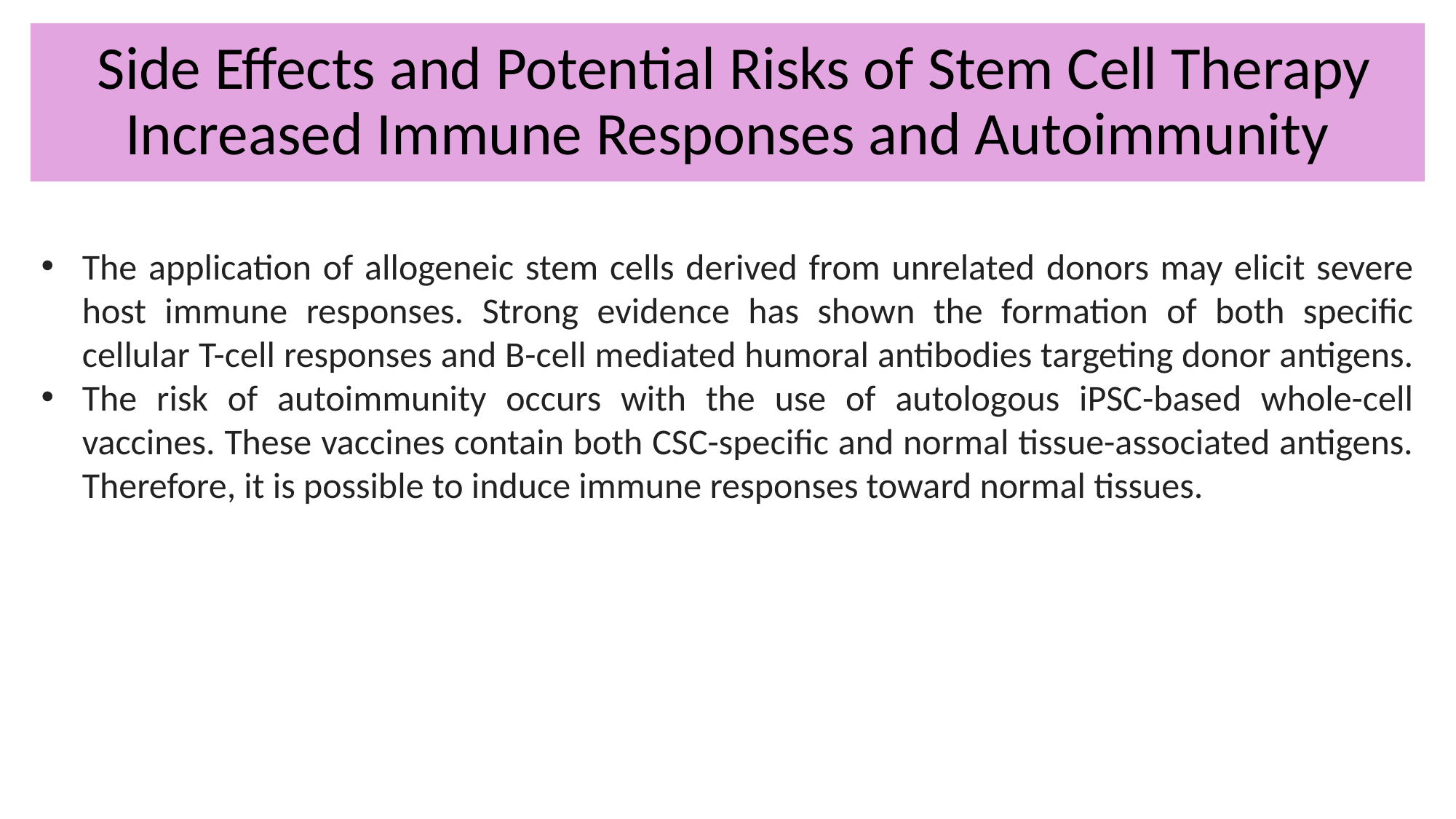

# Side Effects and Potential Risks of Stem Cell Therapy Increased Immune Responses and Autoimmunity
The application of allogeneic stem cells derived from unrelated donors may elicit severe host immune responses. Strong evidence has shown the formation of both specific cellular T-cell responses and B-cell mediated humoral antibodies targeting donor antigens.
The risk of autoimmunity occurs with the use of autologous iPSC-based whole-cell vaccines. These vaccines contain both CSC-specific and normal tissue-associated antigens. Therefore, it is possible to induce immune responses toward normal tissues.